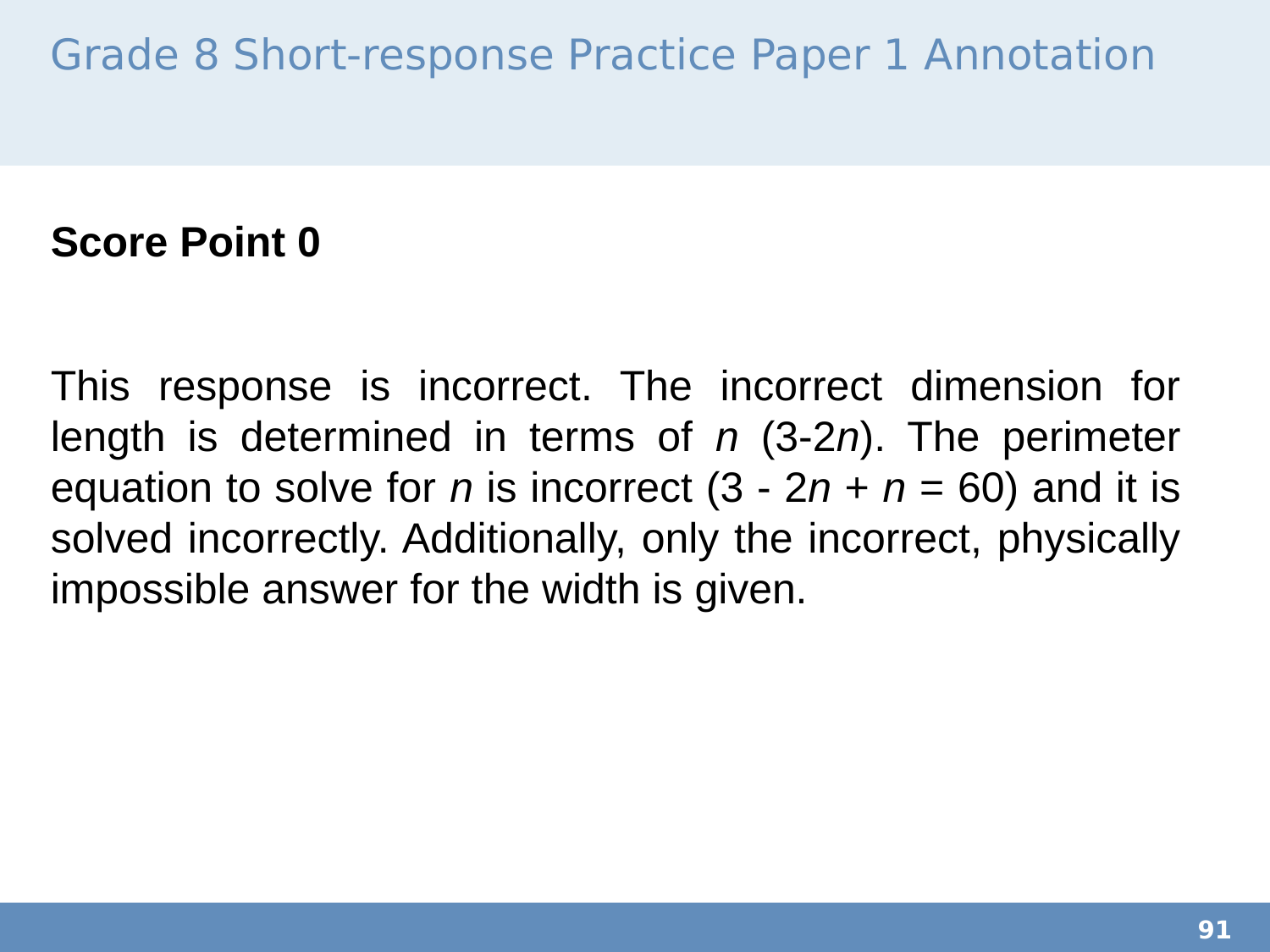

# Grade 8 Short-response Practice Paper 1 Annotation
Score Point 0

This response is incorrect. The incorrect dimension for length is determined in terms of n (3-2n). The perimeter equation to solve for n is incorrect (3 - 2n + n = 60) and it is solved incorrectly. Additionally, only the incorrect, physically impossible answer for the width is given.
91